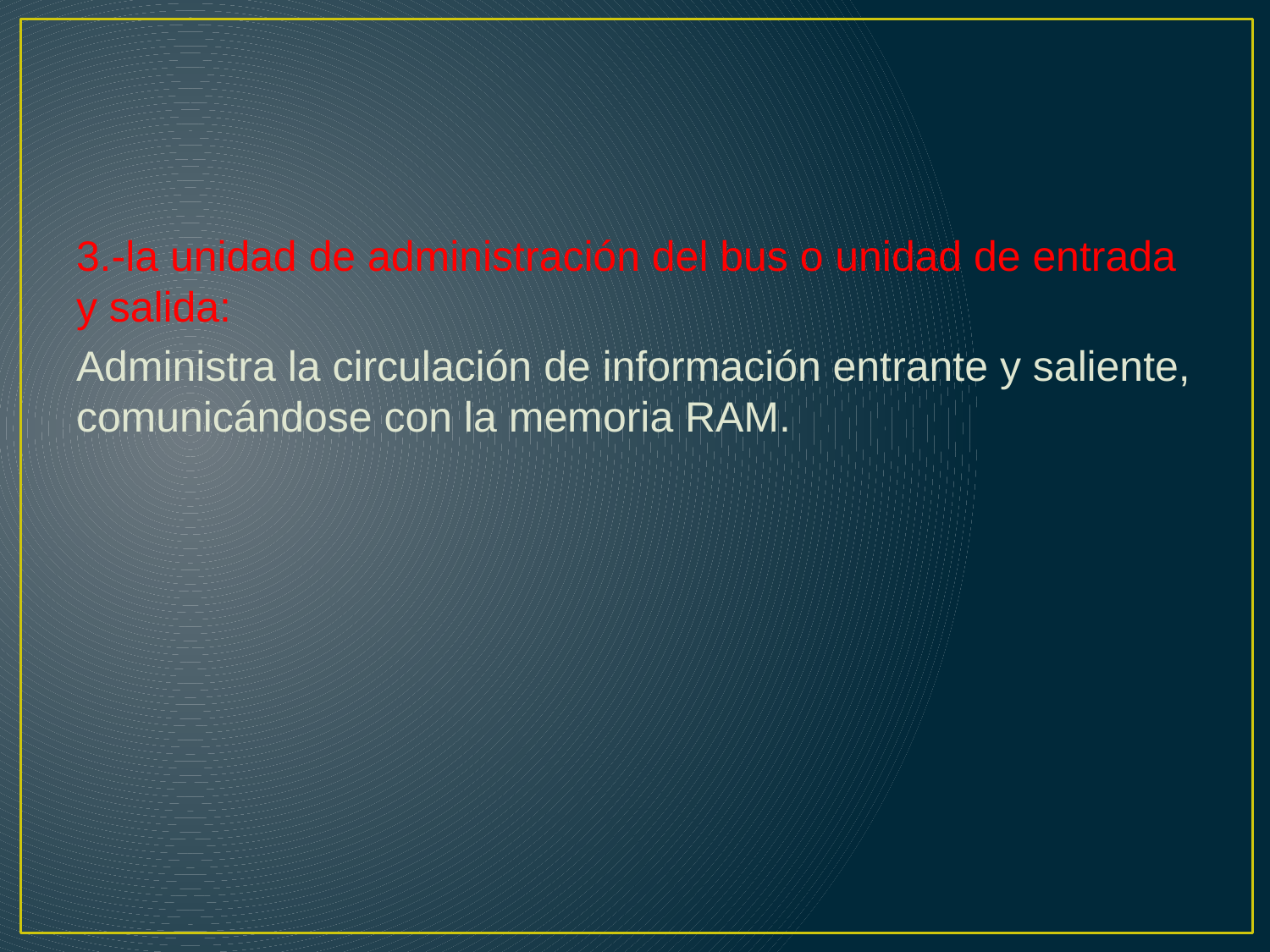

#
3.-la unidad de administración del bus o unidad de entrada y salida:
Administra la circulación de información entrante y saliente, comunicándose con la memoria RAM.